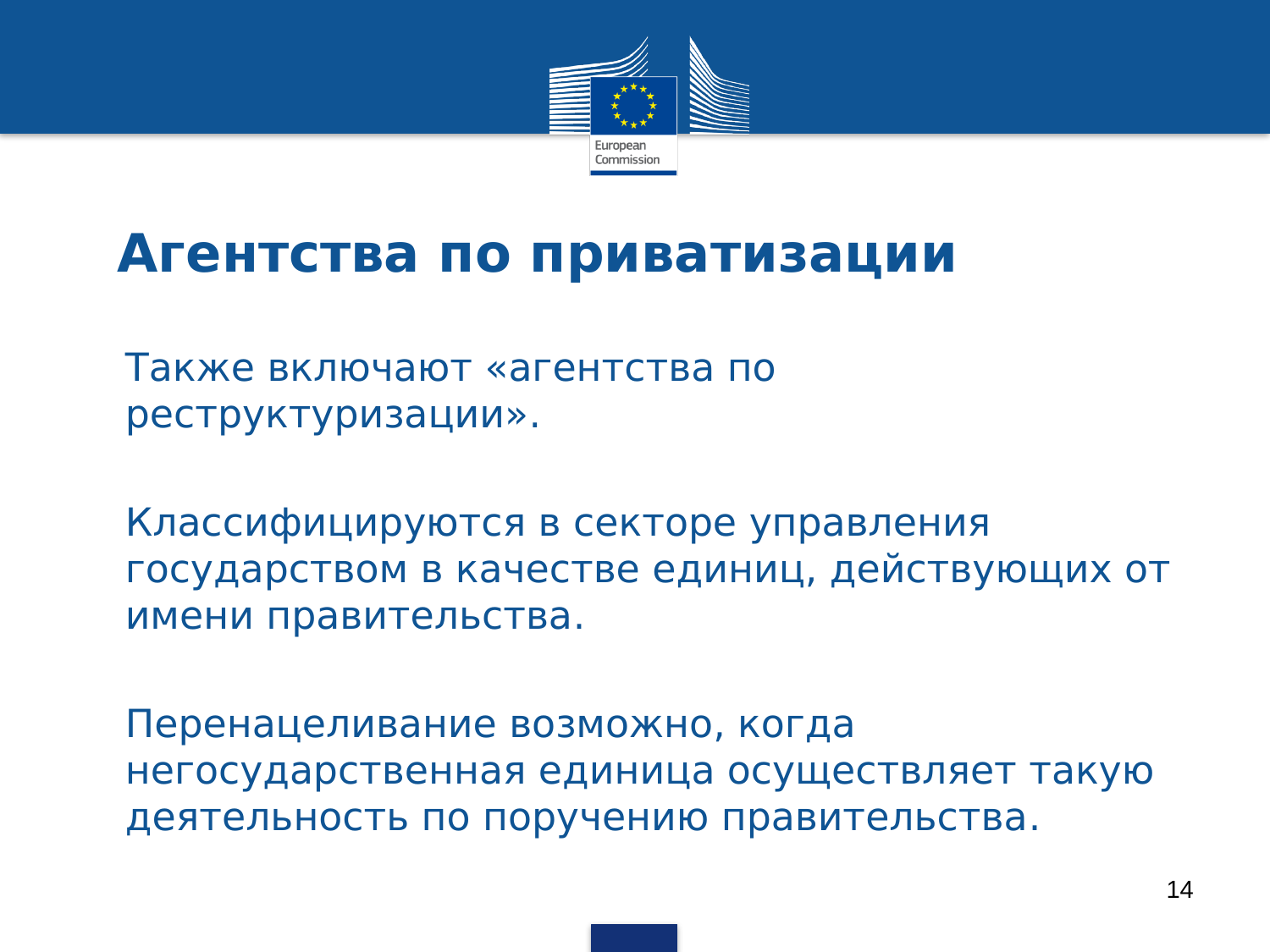

# Агентства по приватизации
Также включают «агентства по реструктуризации».

Классифицируются в секторе управления государством в качестве единиц, действующих от имени правительства.

Перенацеливание возможно, когда негосударственная единица осуществляет такую деятельность по поручению правительства.
14